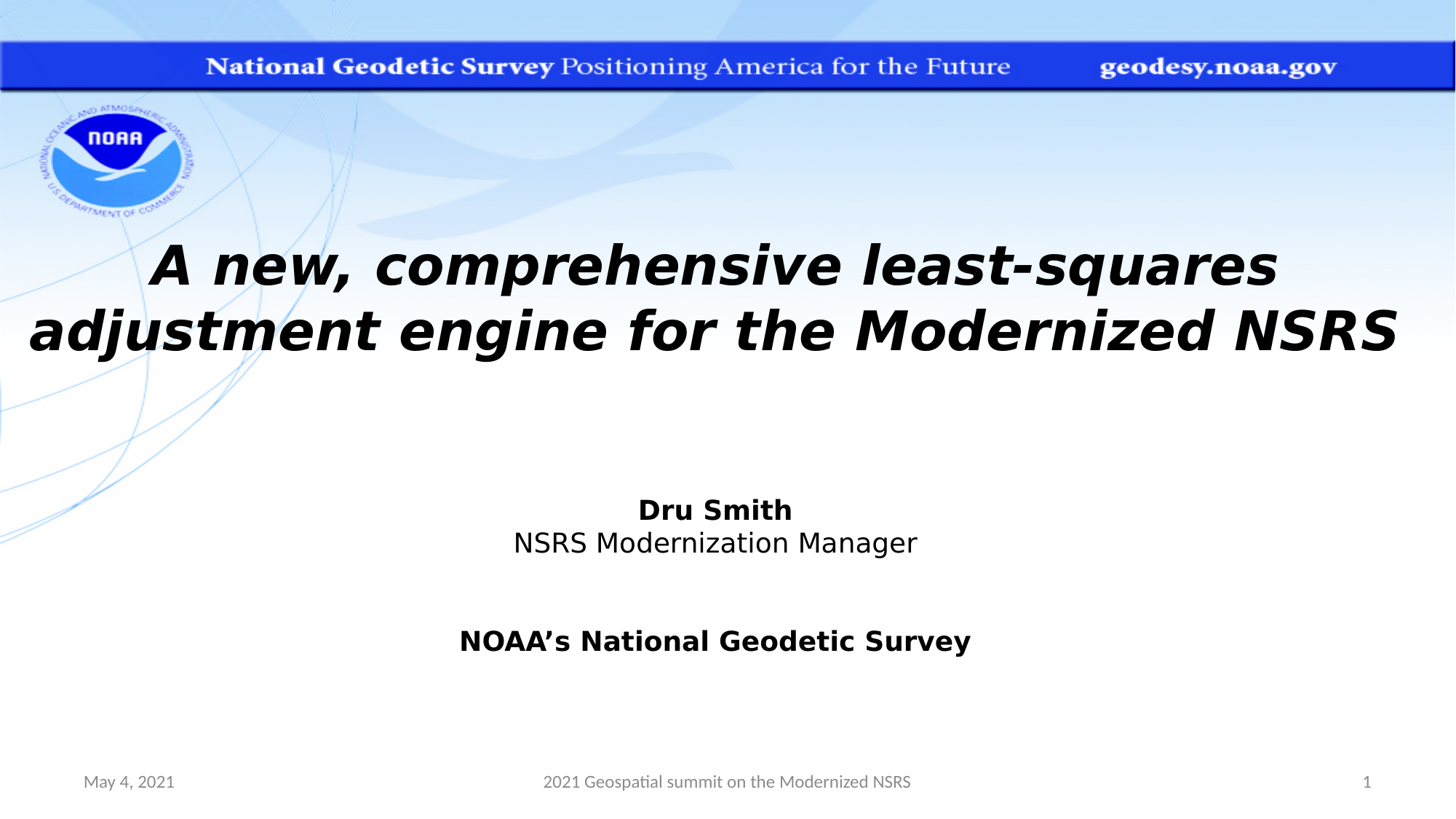

A new, comprehensive least-squares adjustment engine for the Modernized NSRS

Dru Smith
NSRS Modernization Manager

NOAA’s National Geodetic Survey
May 4, 2021
2021 Geospatial summit on the Modernized NSRS
1